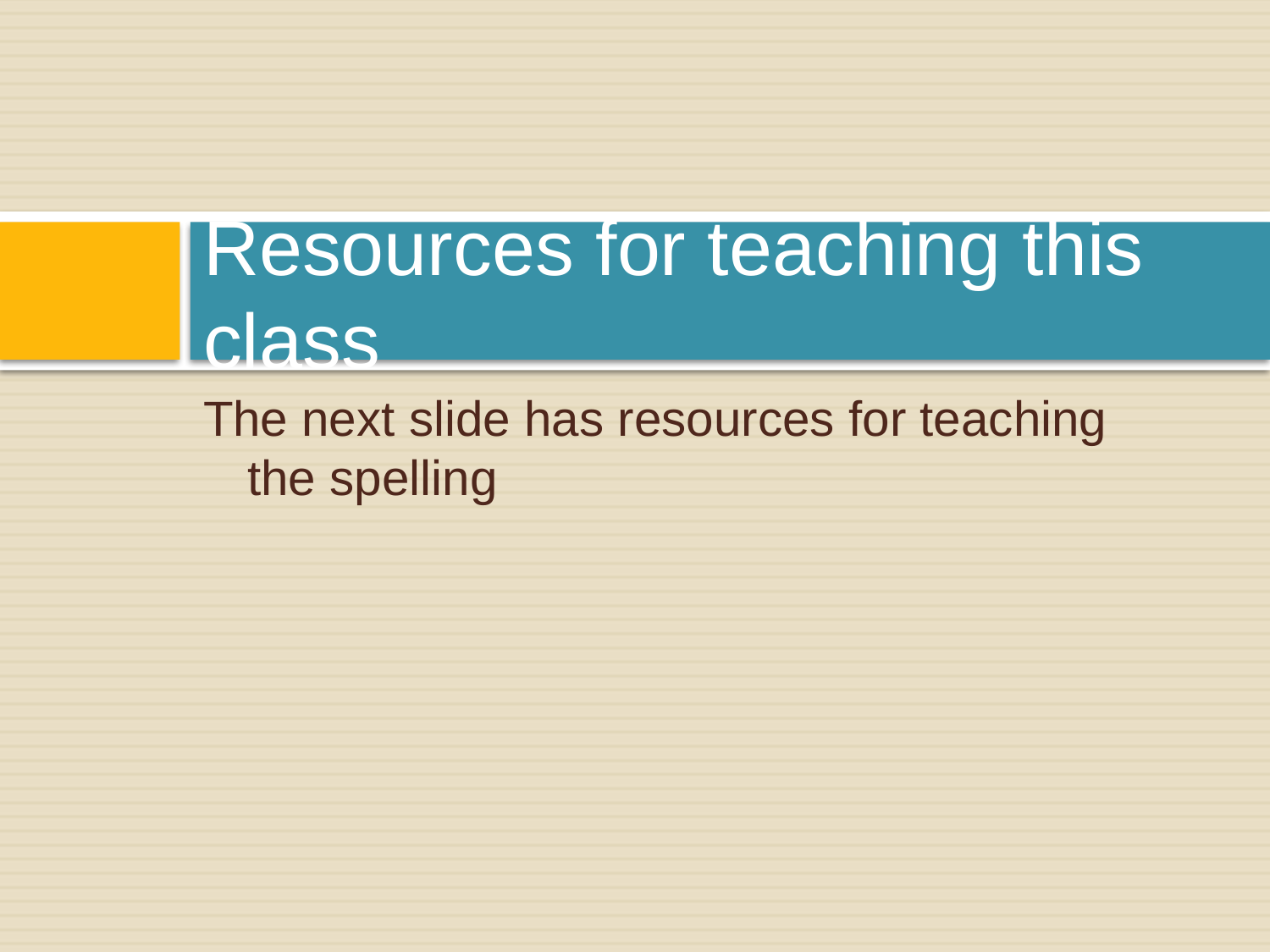

# Resources for teaching this class
The next slide has resources for teaching the spelling